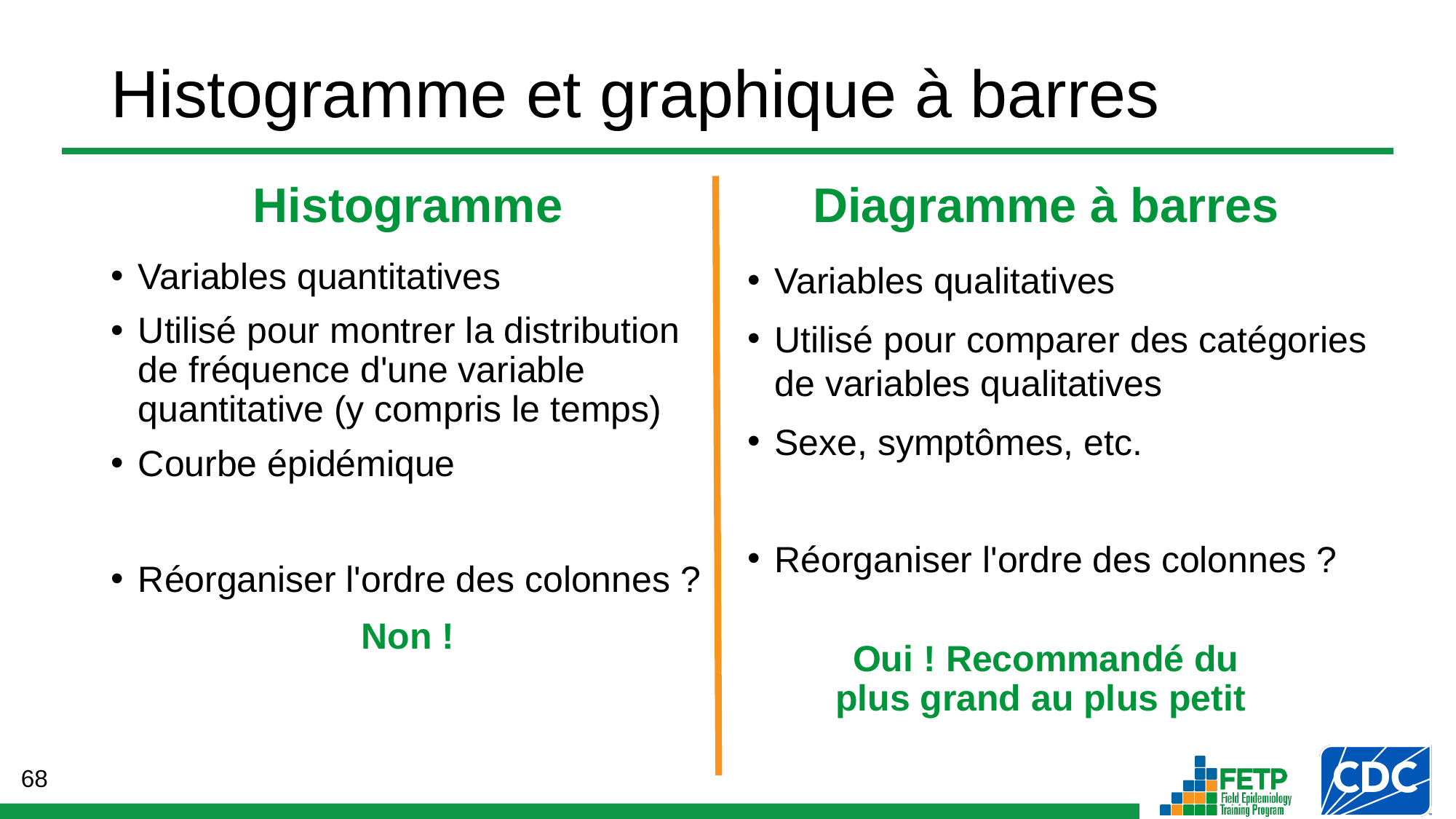

Histogramme et graphique à barres
Histogramme
Diagramme à barres
Variables quantitatives
Utilisé pour montrer la distribution de fréquence d'une variable quantitative (y compris le temps)
Courbe épidémique

Réorganiser l'ordre des colonnes ?
Variables qualitatives
Utilisé pour comparer des catégories de variables qualitatives
Sexe, symptômes, etc.
Réorganiser l'ordre des colonnes ?

Non !
Oui ! Recommandé du plus grand au plus petit